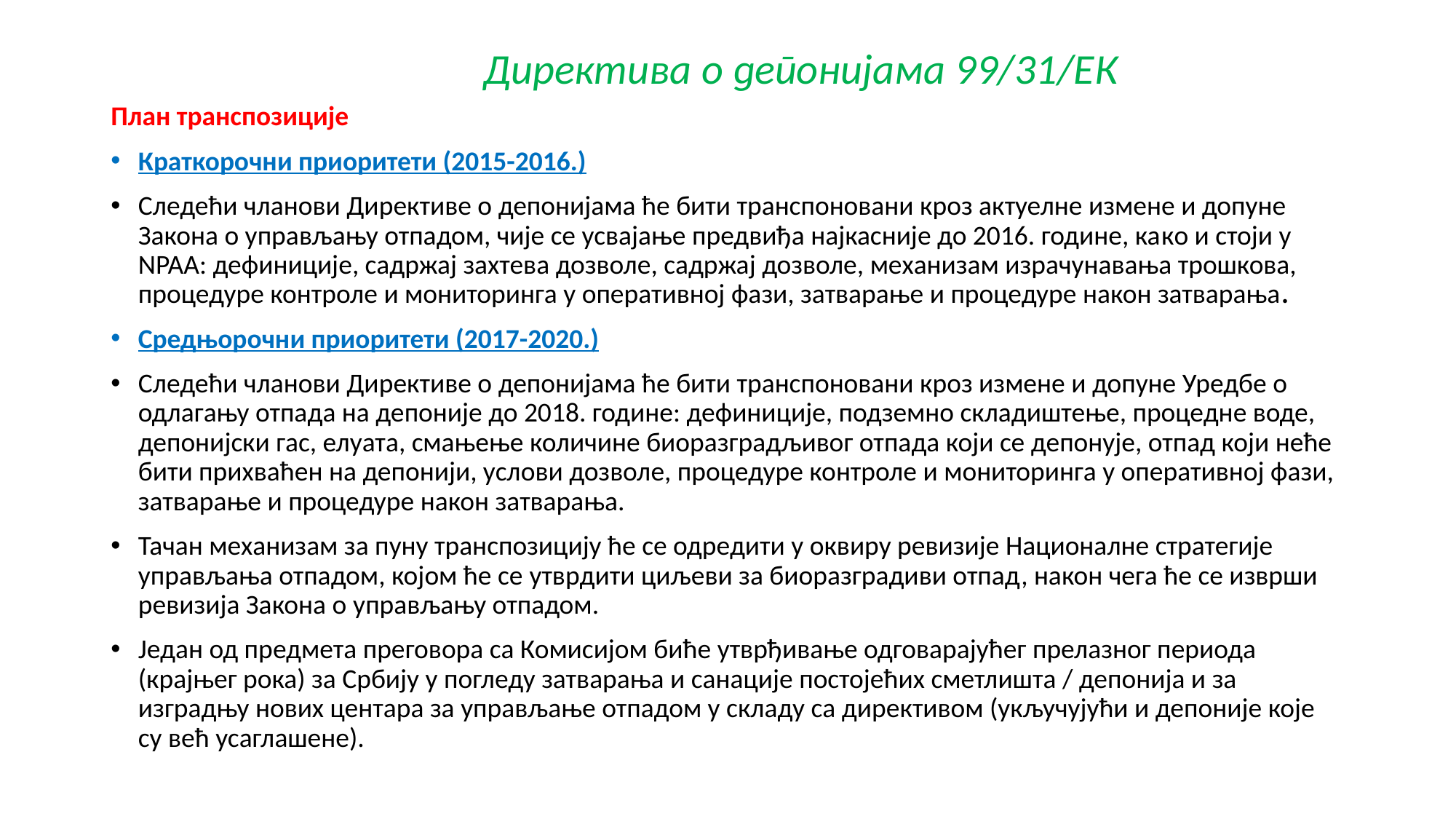

# Директива о депонијама 99/31/ЕК
План транспозиције
Краткорочни приоритети (2015-2016.)
Следећи чланови Директиве о депонијама ће бити транспоновани кроз актуелне измене и допуне Закона о управљању отпадом, чије се усвајање предвиђа најкасније до 2016. године, како и стоји у NPAA: дефиниције, садржај захтева дозволе, садржај дозволе, механизам израчунавања трошкова, процедуре контроле и мониторинга у оперативној фази, затварање и процедуре након затварања.
Средњорочни приоритети (2017-2020.)
Следећи чланови Директиве о депонијама ће бити транспоновани кроз измене и допуне Уредбе о одлагању отпада на депоније до 2018. године: дефиниције, подземно складиштење, процедне воде, депонијски гас, елуата, смањење количине биоразградљивог отпада који се депонује, отпад који неће бити прихваћен на депонији, услови дозволе, процедуре контроле и мониторинга у оперативној фази, затварање и процедуре након затварања.
Тачан механизам за пуну транспозицију ће се одредити у оквиру ревизије Националне стратегије управљања отпадом, којом ће се утврдити циљеви за биоразградиви отпад, након чега ће се изврши ревизија Закона о управљању отпадом.
Један од предмета преговора са Комисијом биће утврђивање одговарајућег прелазног периода (крајњег рока) за Србију у погледу затварања и санације постојећих сметлишта / депонија и за изградњу нових центара за управљање отпадом у складу са директивом (укључујући и депоније које су већ усаглашене).